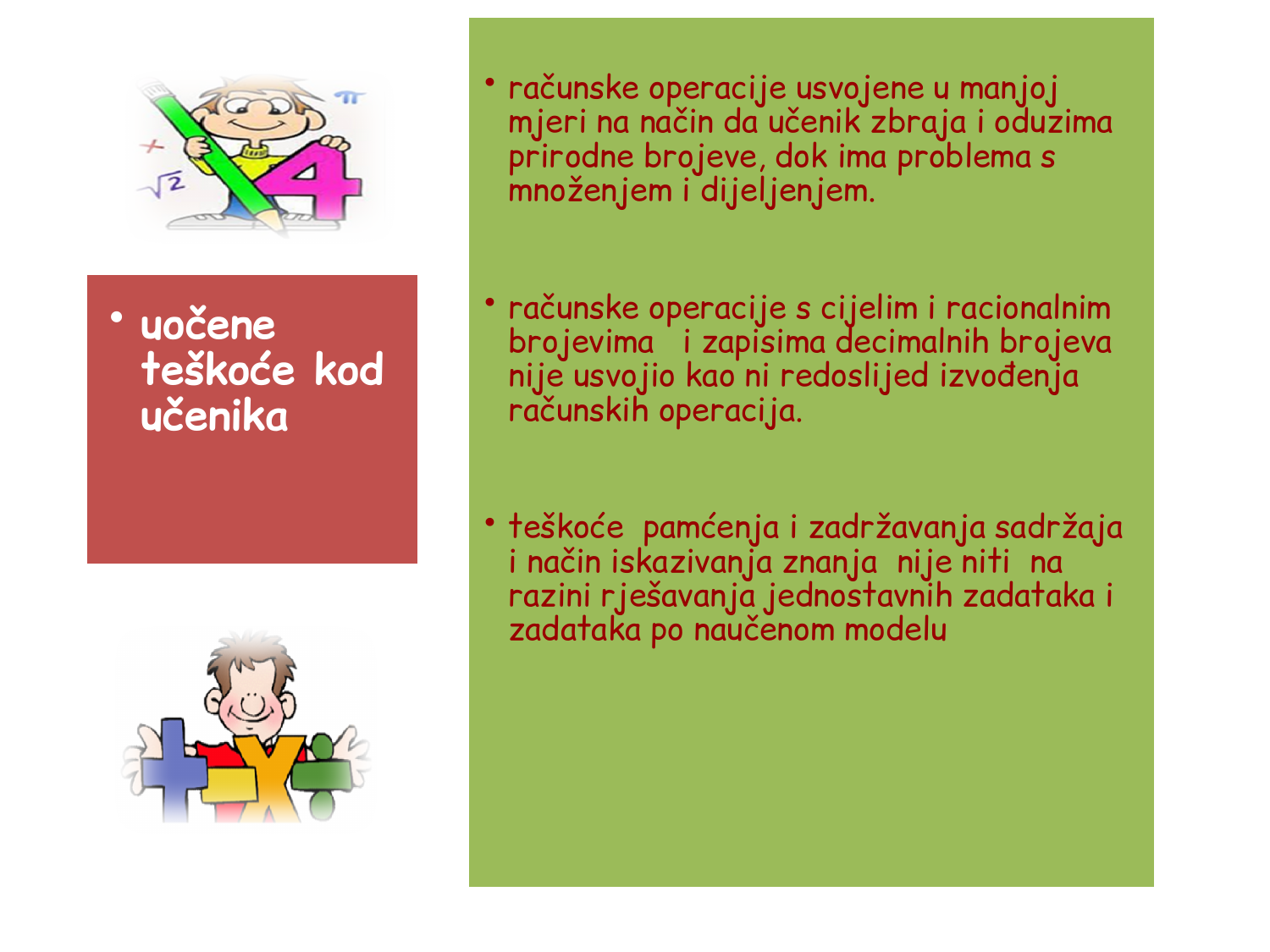

uočene teškoće kod učenika

računske operacije usvojene u manjoj mjeri na način da učenik zbraja i oduzima prirodne brojeve, dok ima problema s množenjem i dijeljenjem.

računske operacije s cijelim i racionalnim brojevima   i zapisima decimalnih brojeva  nije usvojio kao ni redoslijed izvođenja računskih operacija.

teškoće  pamćenja i zadržavanja sadržaja i način iskazivanja znanja  nije niti  na razini rješavanja jednostavnih zadataka i zadataka po naučenom modelu